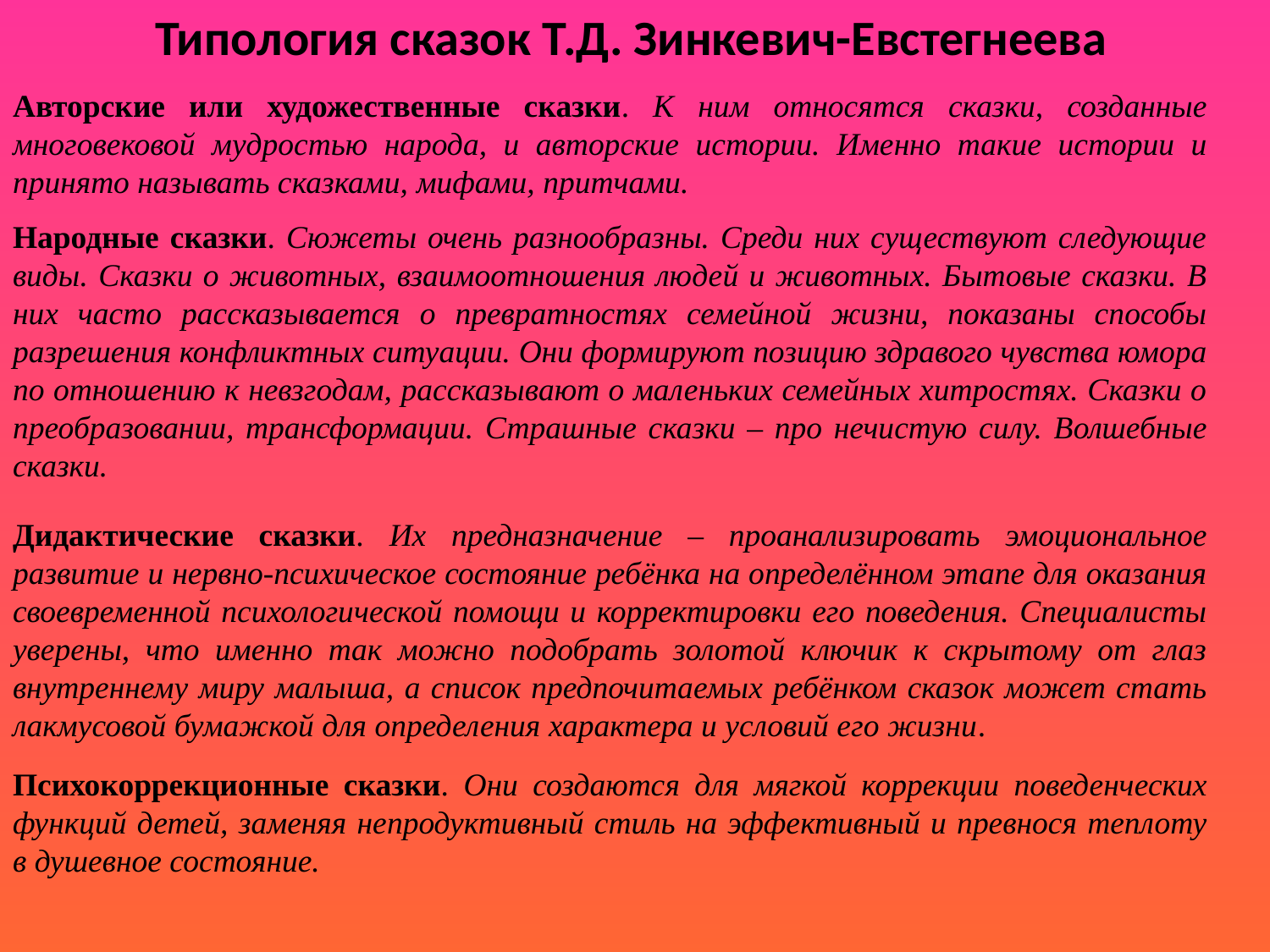

Типология сказок Т.Д. Зинкевич-Евстегнеева
Авторские или художественные сказки. К ним относятся сказки, созданные многовековой мудростью народа, и авторские истории. Именно такие истории и принято называть сказками, мифами, притчами.

Народные сказки. Сюжеты очень разнообразны. Среди них существуют следующие виды. Сказки о животных, взаимоотношения людей и животных. Бытовые сказки. В них часто рассказывается о превратностях семейной жизни, показаны способы разрешения конфликтных ситуации. Они формируют позицию здравого чувства юмора по отношению к невзгодам, рассказывают о маленьких семейных хитростях. Сказки о преобразовании, трансформации. Страшные сказки – про нечистую силу. Волшебные сказки.

Дидактические сказки. Их предназначение – проанализировать эмоциональное развитие и нервно-психическое состояние ребёнка на определённом этапе для оказания своевременной психологической помощи и корректировки его поведения. Специалисты уверены, что именно так можно подобрать золотой ключик к скрытому от глаз внутреннему миру малыша, а список предпочитаемых ребёнком сказок может стать лакмусовой бумажкой для определения характера и условий его жизни.

Психокоррекционные сказки. Они создаются для мягкой коррекции поведенческих функций детей, заменяя непродуктивный стиль на эффективный и превнося теплоту в душевное состояние.